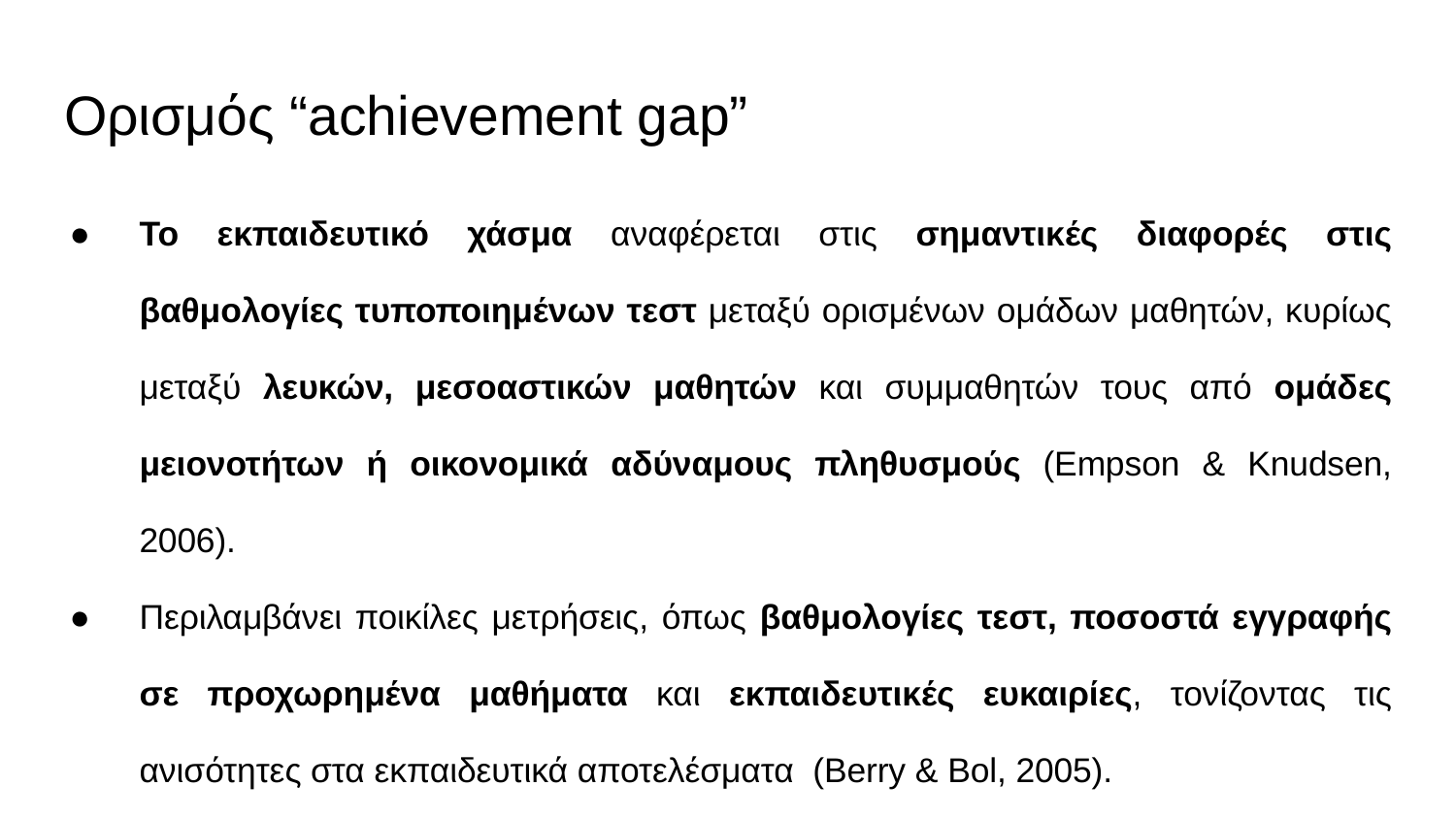

# Ορισμός “achievement gap”
Το εκπαιδευτικό χάσμα αναφέρεται στις σημαντικές διαφορές στις βαθμολογίες τυποποιημένων τεστ μεταξύ ορισμένων ομάδων μαθητών, κυρίως μεταξύ λευκών, μεσοαστικών μαθητών και συμμαθητών τους από ομάδες μειονοτήτων ή οικονομικά αδύναμους πληθυσμούς (Empson & Knudsen, 2006).
Περιλαμβάνει ποικίλες μετρήσεις, όπως βαθμολογίες τεστ, ποσοστά εγγραφής σε προχωρημένα μαθήματα και εκπαιδευτικές ευκαιρίες, τονίζοντας τις ανισότητες στα εκπαιδευτικά αποτελέσματα  (Berry & Bol, 2005).